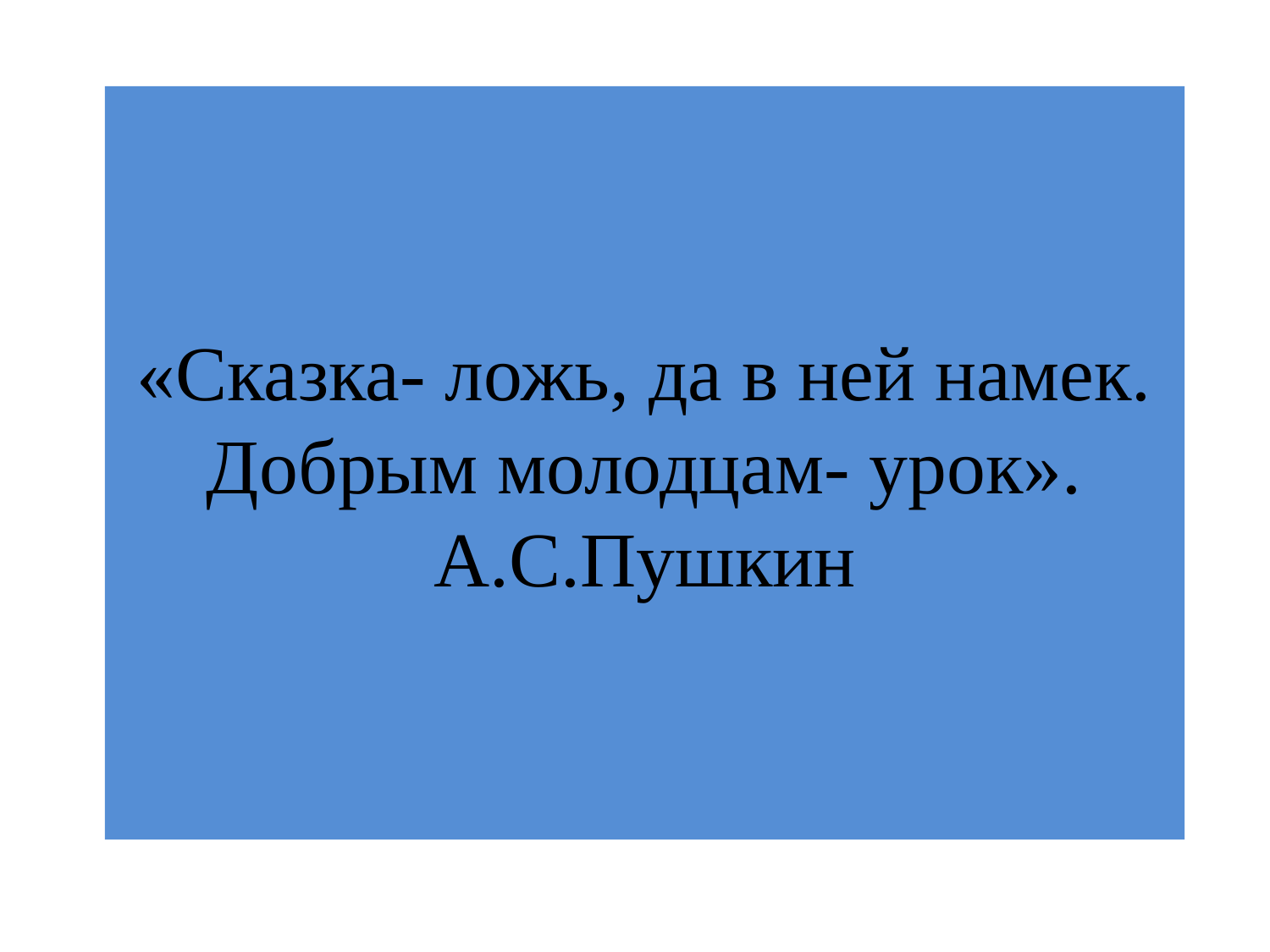

# «Сказка- ложь, да в ней намек. Добрым молодцам- урок». А.С.Пушкин